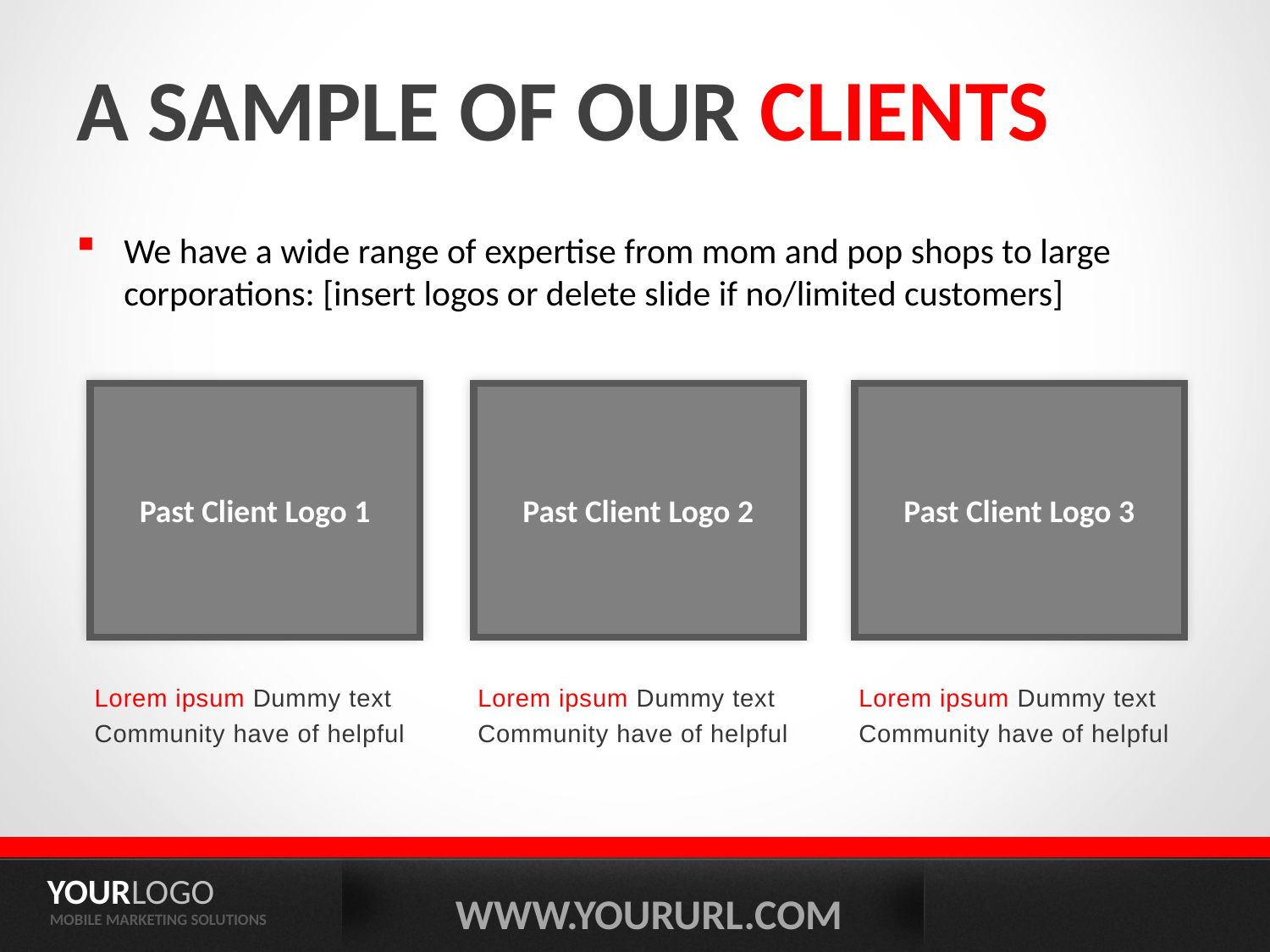

# A sample of our Clients
We have a wide range of expertise from mom and pop shops to large corporations: [insert logos or delete slide if no/limited customers]
Past Client Logo 1
Lorem ipsum Dummy text Community have of helpful
Past Client Logo 2
Lorem ipsum Dummy text Community have of helpful
Past Client Logo 3
Lorem ipsum Dummy text Community have of helpful